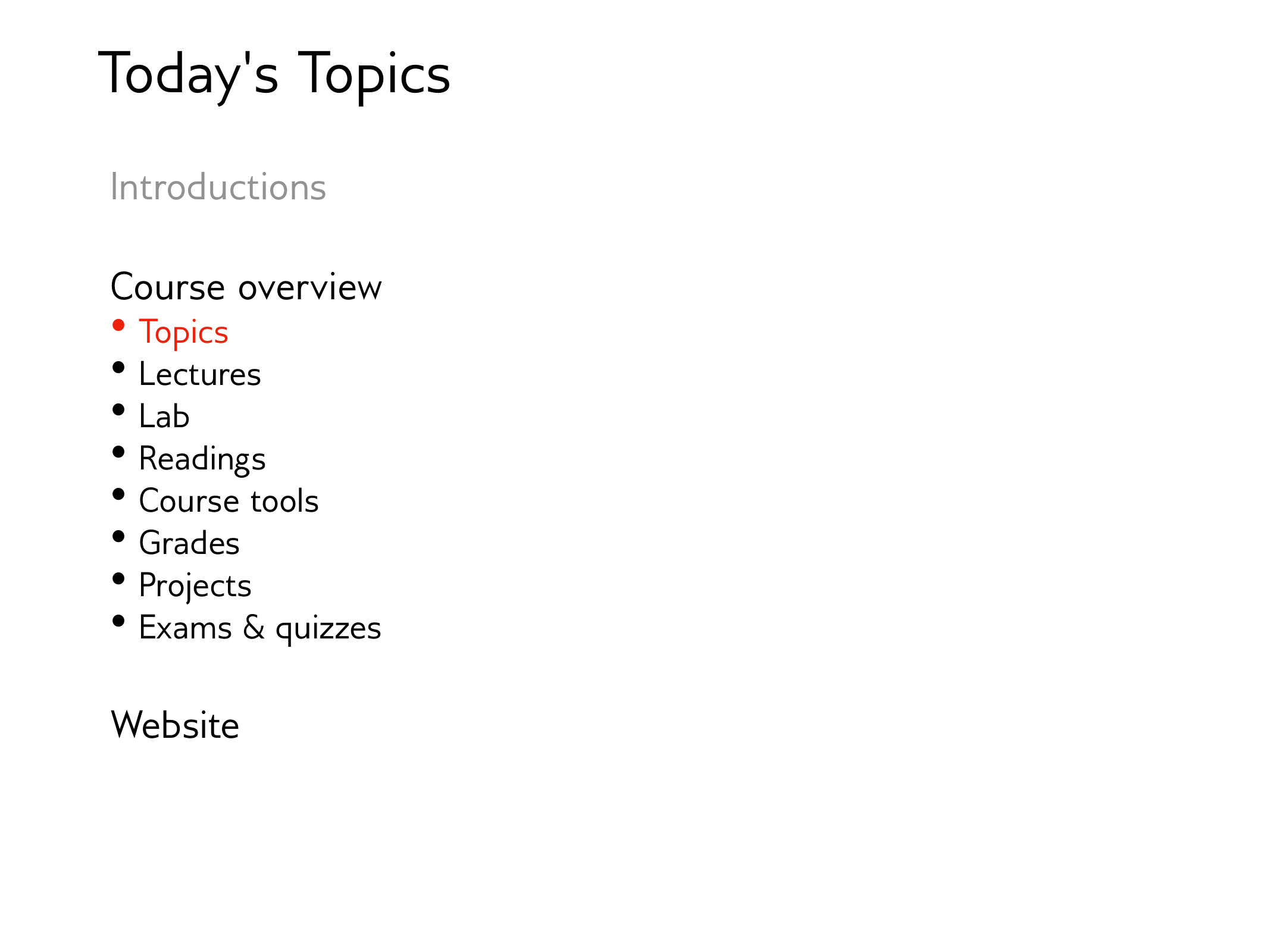

Today's Topics
Introductions
Course overview
Topics
Lectures
Lab
Readings
Course tools
Grades
Projects
Exams & quizzes
Website